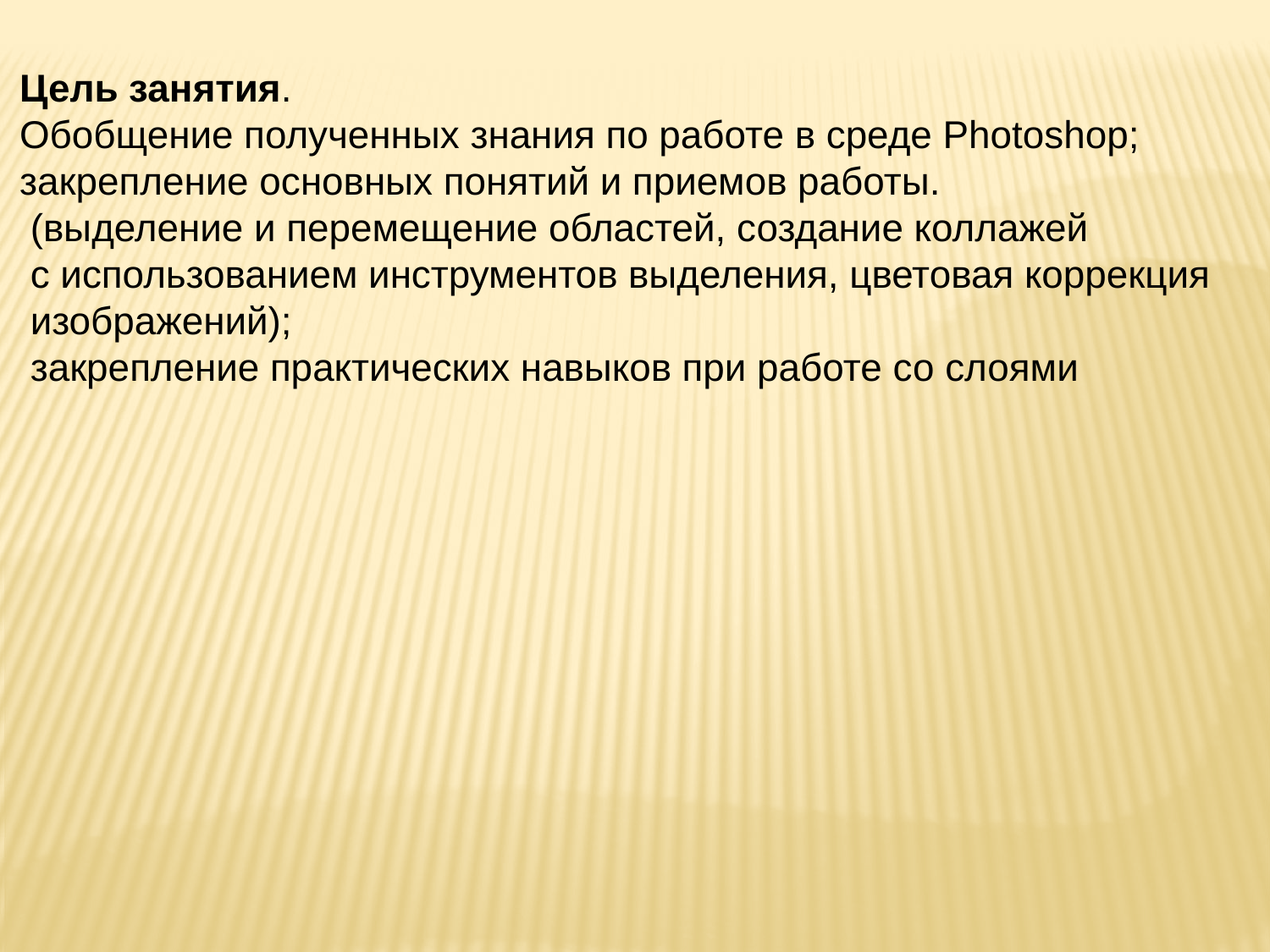

Цель занятия.
Обобщение полученных знания по работе в среде Photoshop;
закрепление основных понятий и приемов работы.
 (выделение и перемещение областей, создание коллажей
 с использованием инструментов выделения, цветовая коррекция
 изображений);
 закрепление практических навыков при работе со слоями